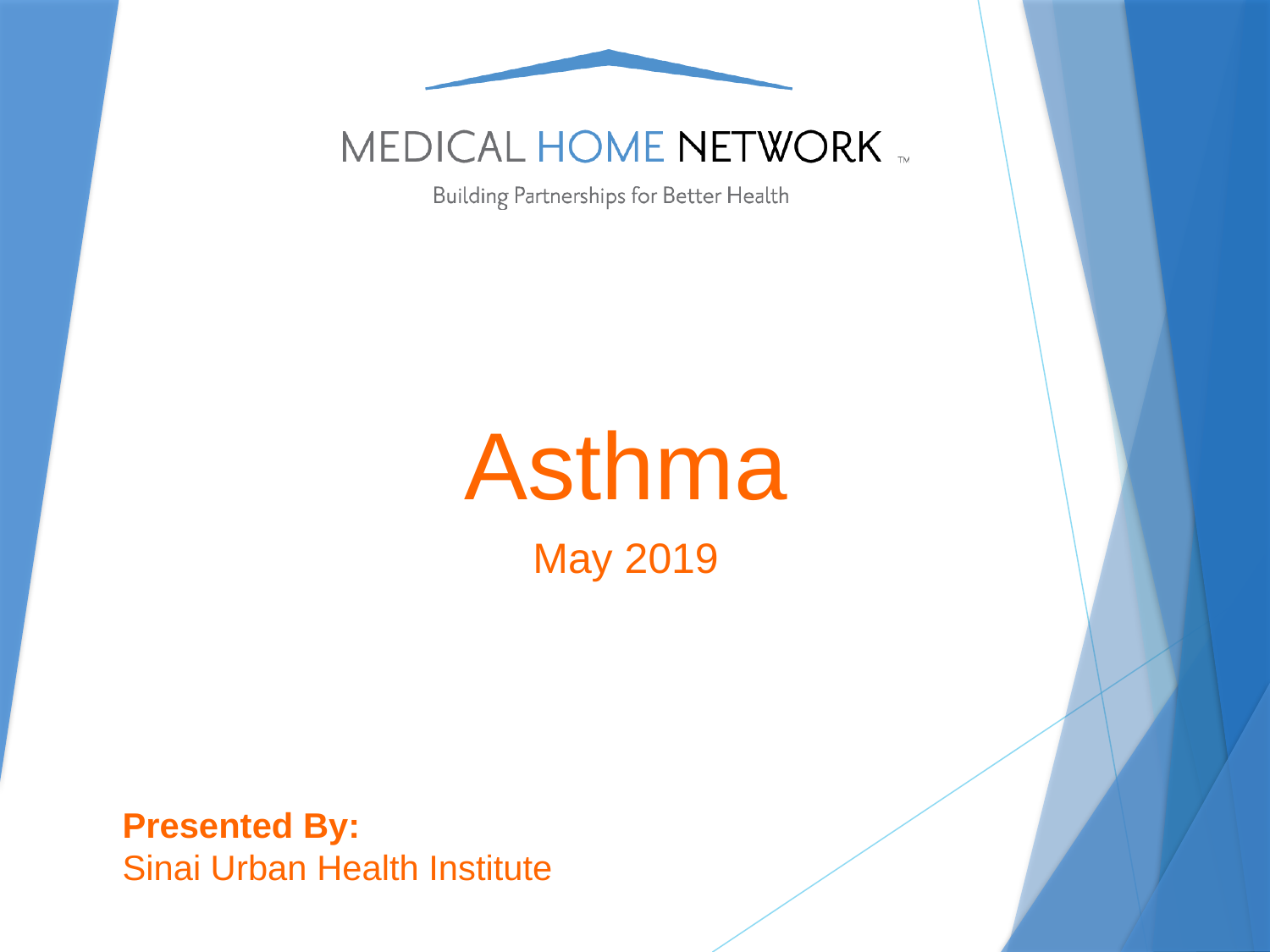

# Asthma
May 2019

Presented By:
Sinai Urban Health Institute